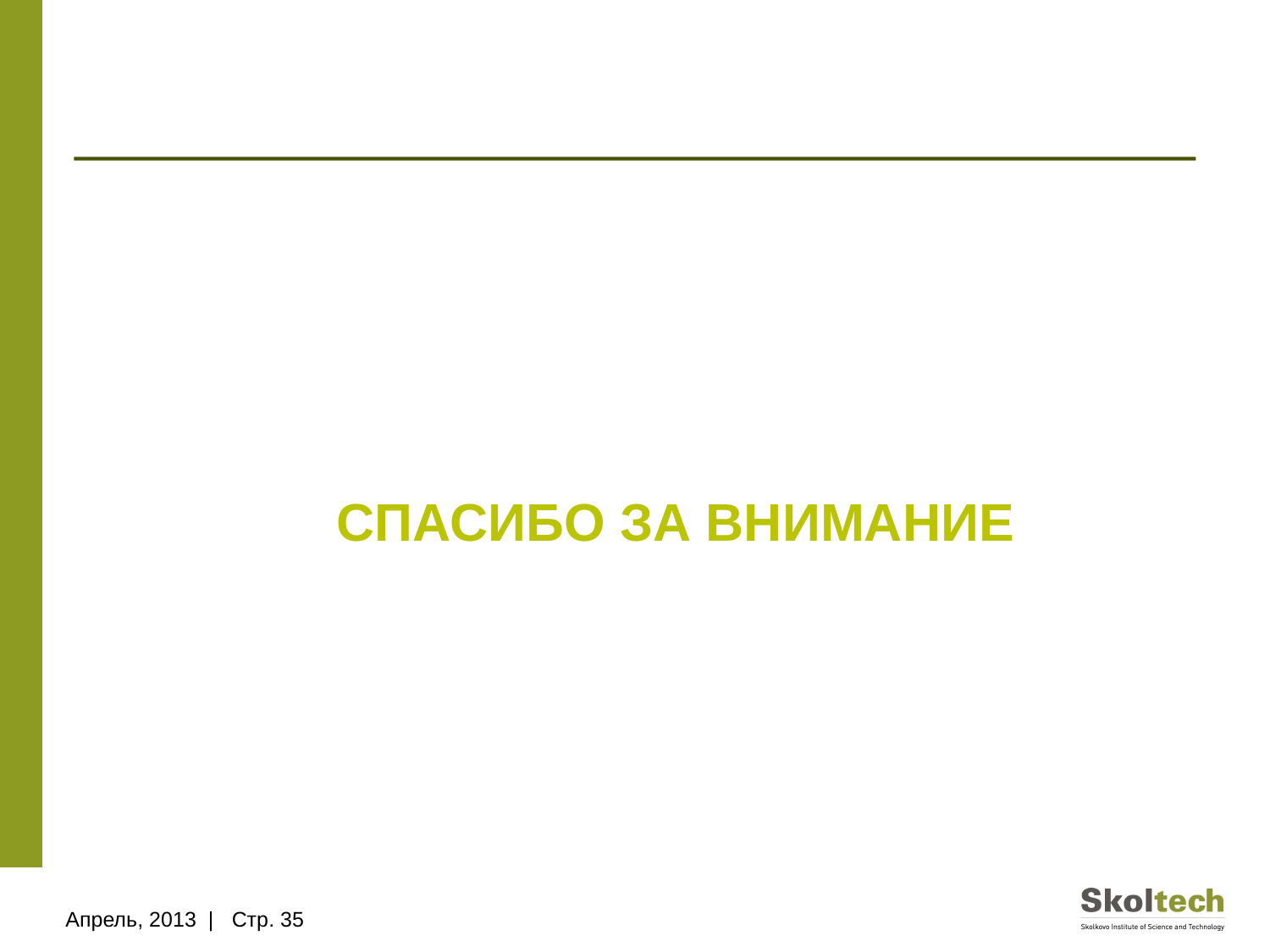

#

 СПАСИБО ЗА ВНИМАНИЕ
Апрель, 2013  |   Стр. 35